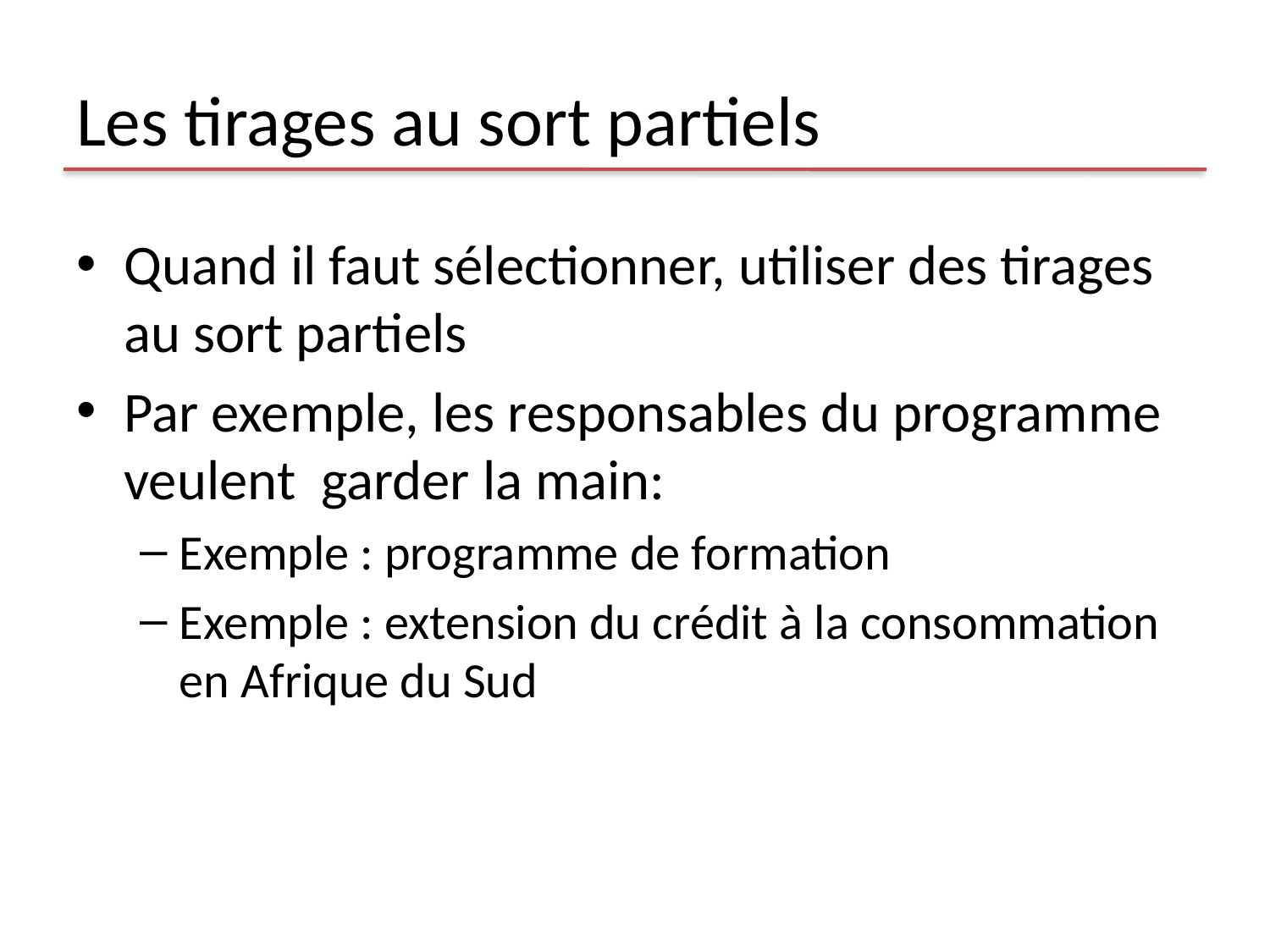

# Les tirages au sort partiels
Quand il faut sélectionner, utiliser des tirages au sort partiels
Par exemple, les responsables du programme veulent  garder la main:
Exemple : programme de formation
Exemple : extension du crédit à la consommation en Afrique du Sud